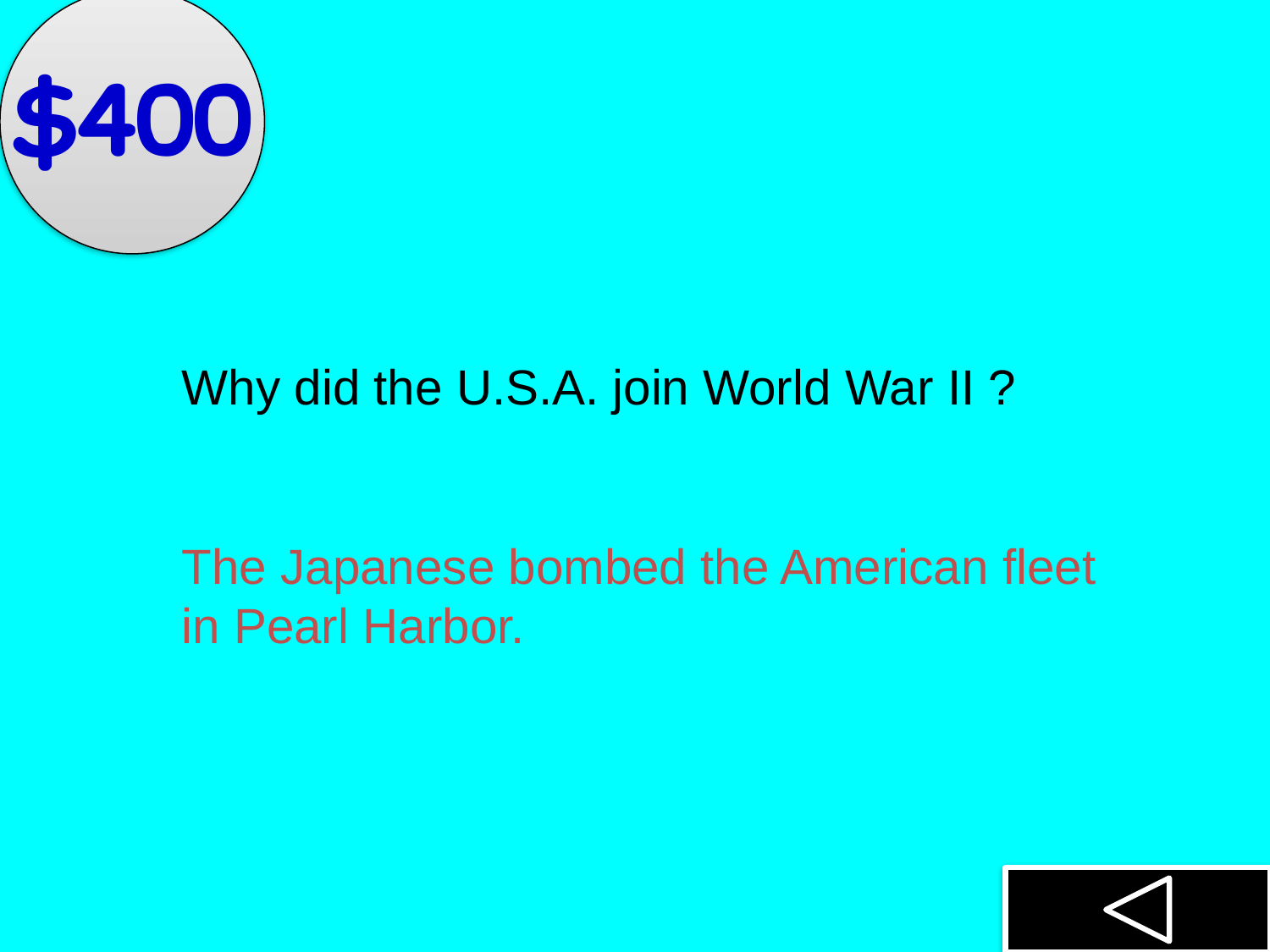

$400
Why did the U.S.A. join World War II ?
The Japanese bombed the American fleet in Pearl Harbor.